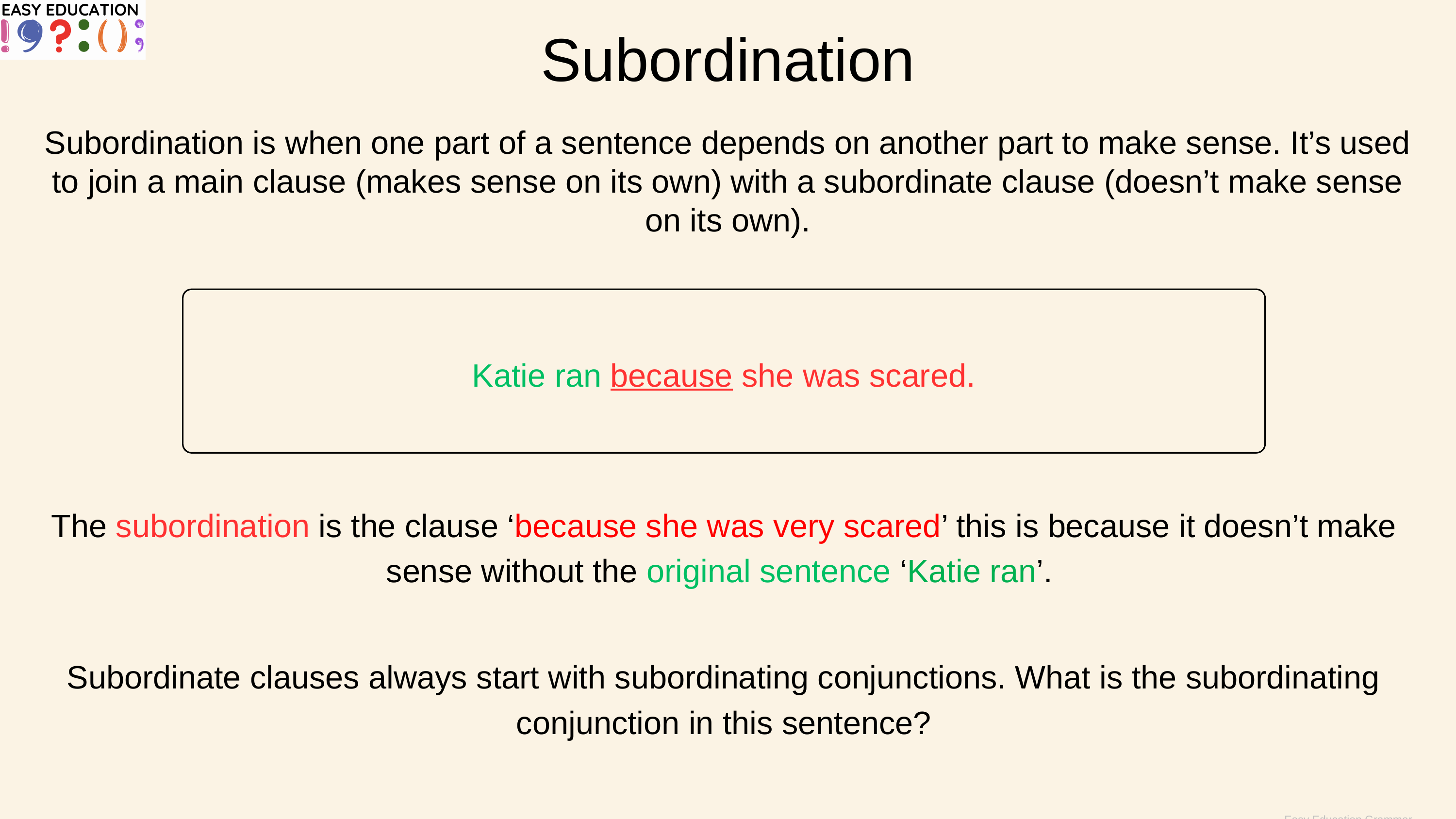

Subordination
Subordination is when one part of a sentence depends on another part to make sense. It’s used to join a main clause (makes sense on its own) with a subordinate clause (doesn’t make sense on its own).

Katie ran because she was scared.
The subordination is the clause ‘because she was very scared’ this is because it doesn’t make sense without the original sentence ‘Katie ran’.
Subordinate clauses always start with subordinating conjunctions. What is the subordinating conjunction in this sentence?